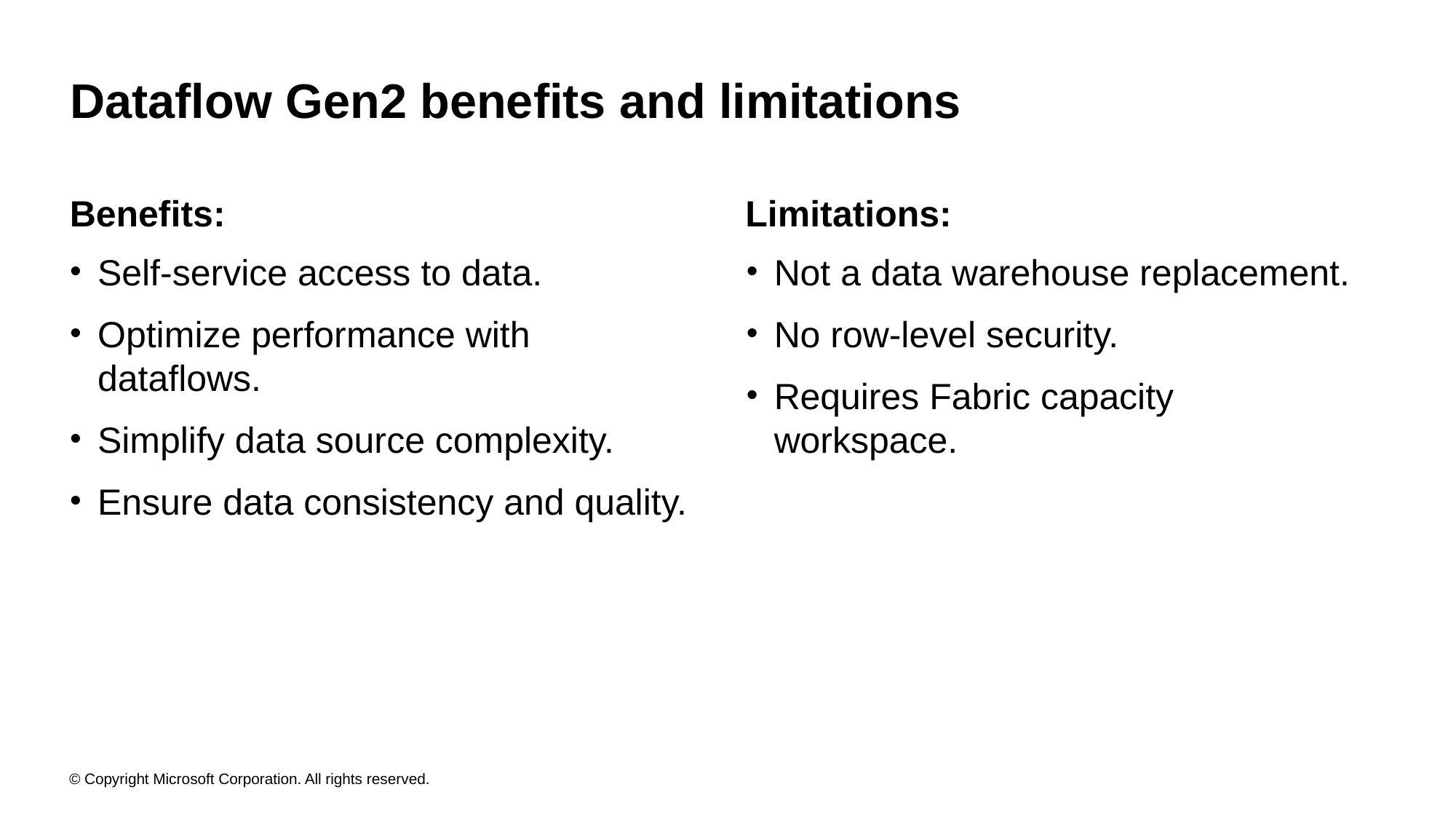

# Dataflow Gen2 benefits and limitations
Benefits:
Limitations:
Self-service access to data.
Optimize performance with dataflows.
Simplify data source complexity.
Ensure data consistency and quality.
Not a data warehouse replacement.
No row-level security.
Requires Fabric capacity workspace.